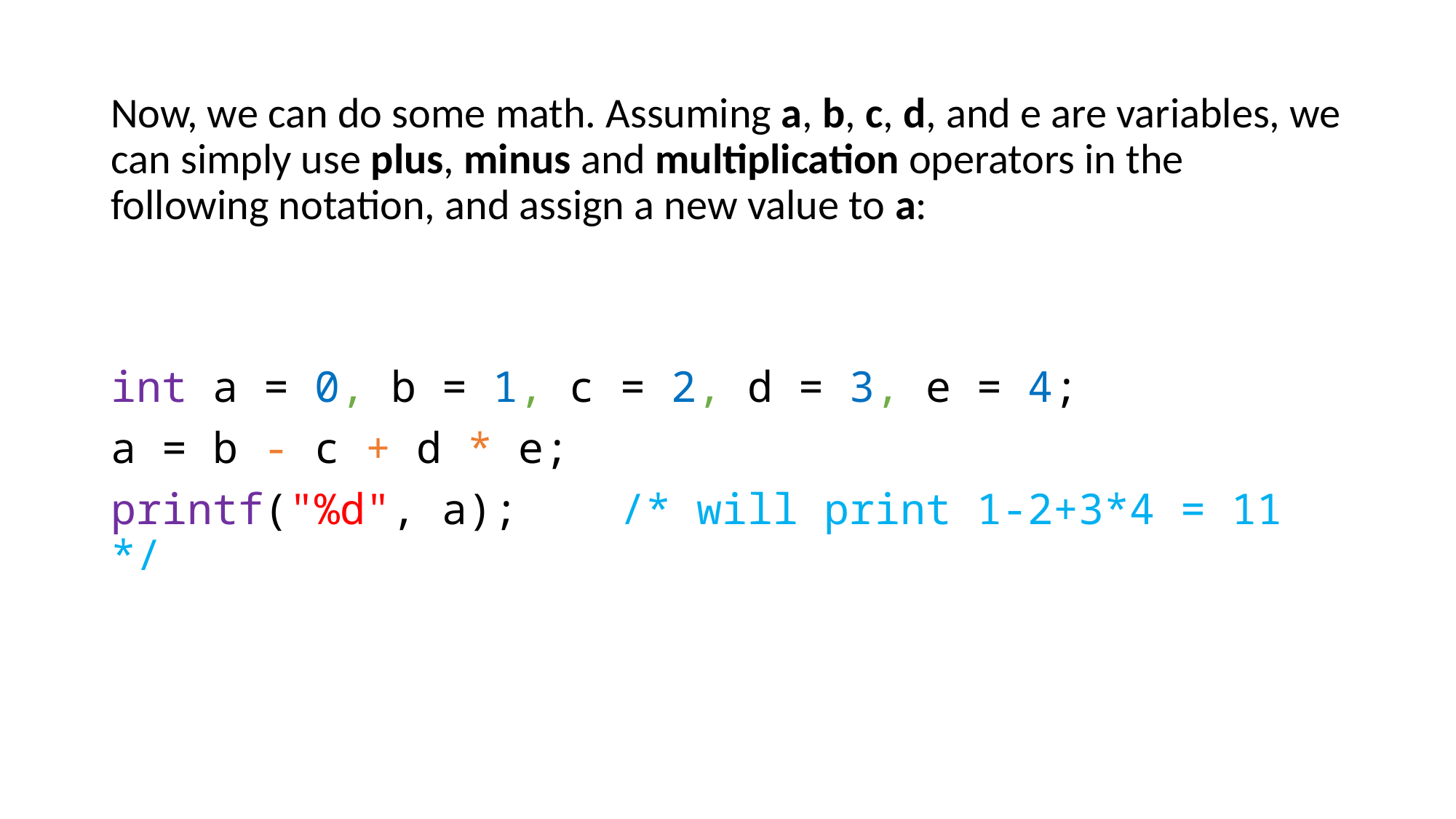

Now, we can do some math. Assuming a, b, c, d, and e are variables, we can simply use plus, minus and multiplication operators in the following notation, and assign a new value to a:

int a = 0, b = 1, c = 2, d = 3, e = 4;
a = b - c + d * e;
printf("%d", a);    /* will print 1-2+3*4 = 11 */